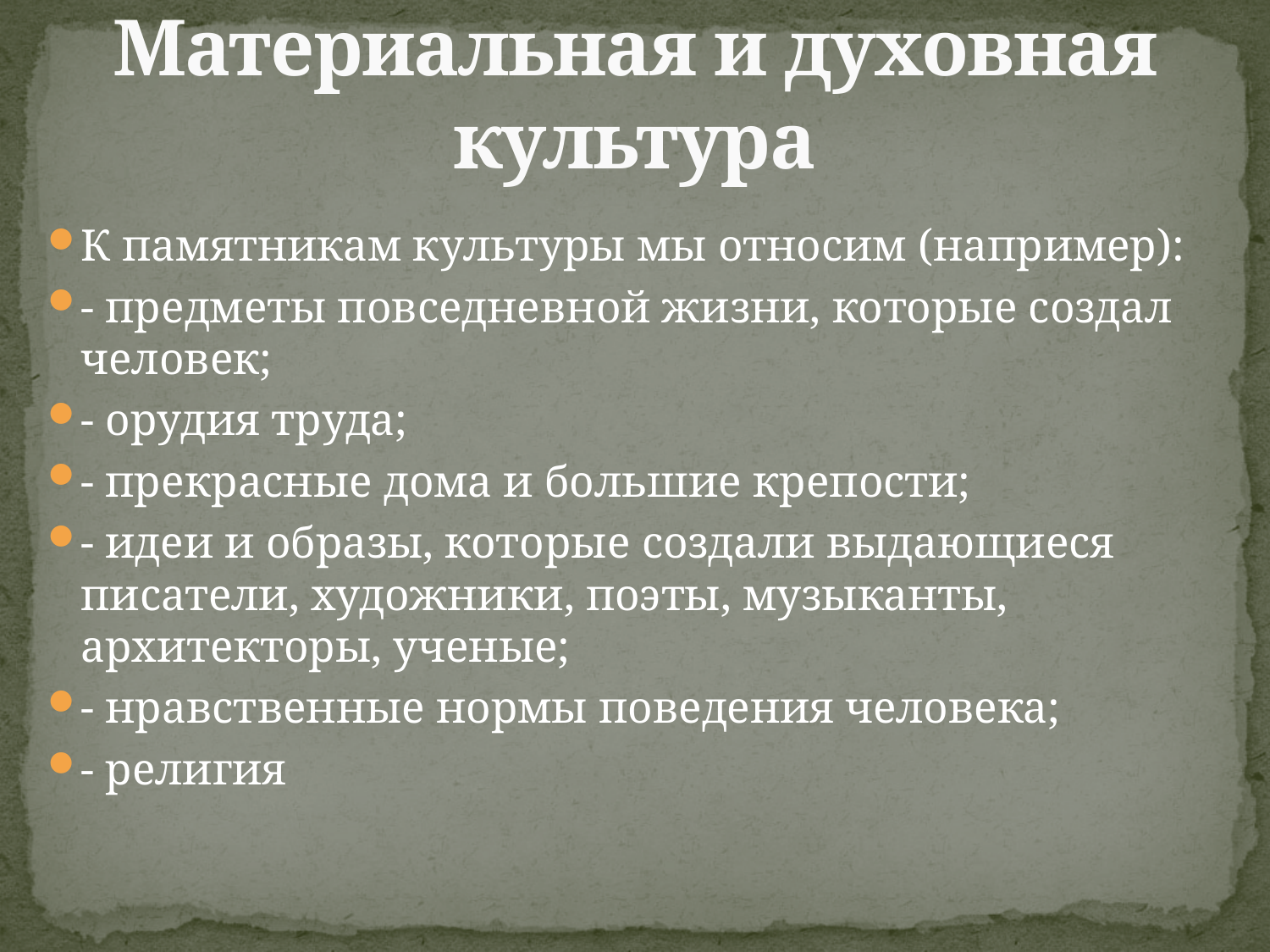

# Материальная и духовная культура
К памятникам культуры мы относим (например):
- предметы повседневной жизни, которые создал человек;
- орудия труда;
- прекрасные дома и большие крепости;
- идеи и образы, которые создали выдающиеся писатели, художники, поэты, музыканты, архитекторы, ученые;
- нравственные нормы поведения человека;
- религия